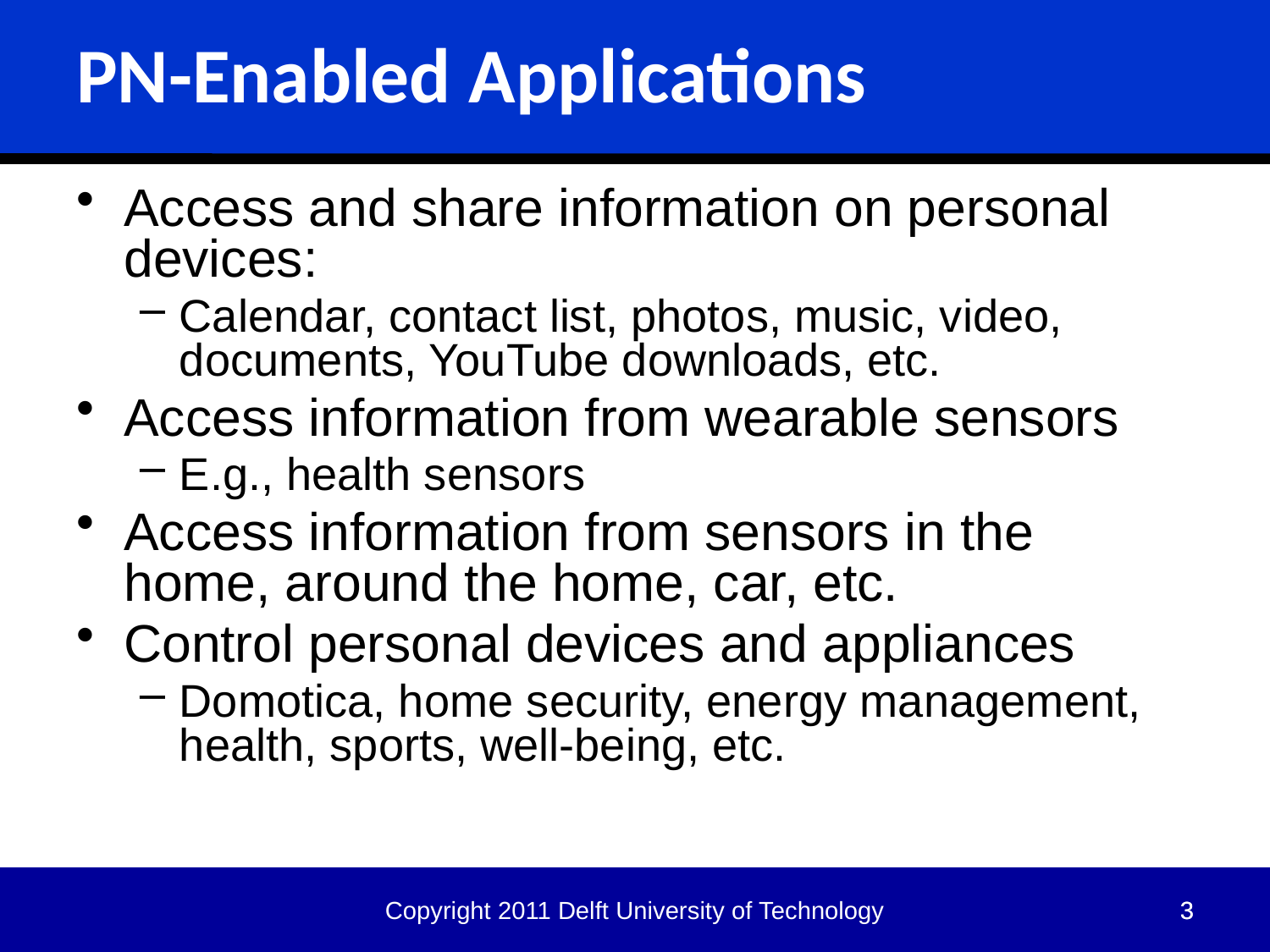

# PN-Enabled Applications
Access and share information on personal devices:
Calendar, contact list, photos, music, video, documents, YouTube downloads, etc.
Access information from wearable sensors
E.g., health sensors
Access information from sensors in the home, around the home, car, etc.
Control personal devices and appliances
Domotica, home security, energy management, health, sports, well-being, etc.
Copyright 2011 Delft University of Technology
3
3